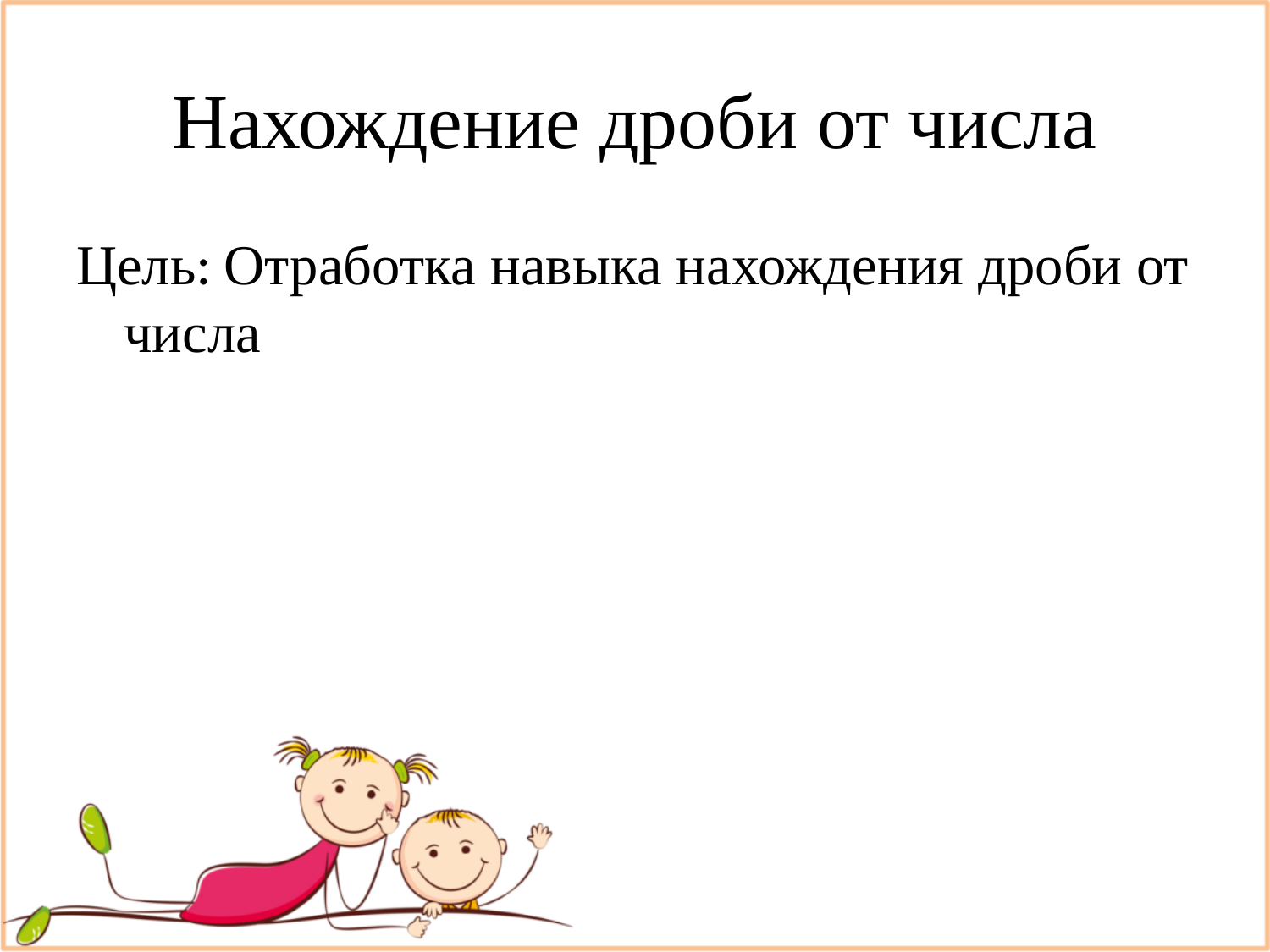

# Нахождение дроби от числа
Цель: Отработка навыка нахождения дроби от числа